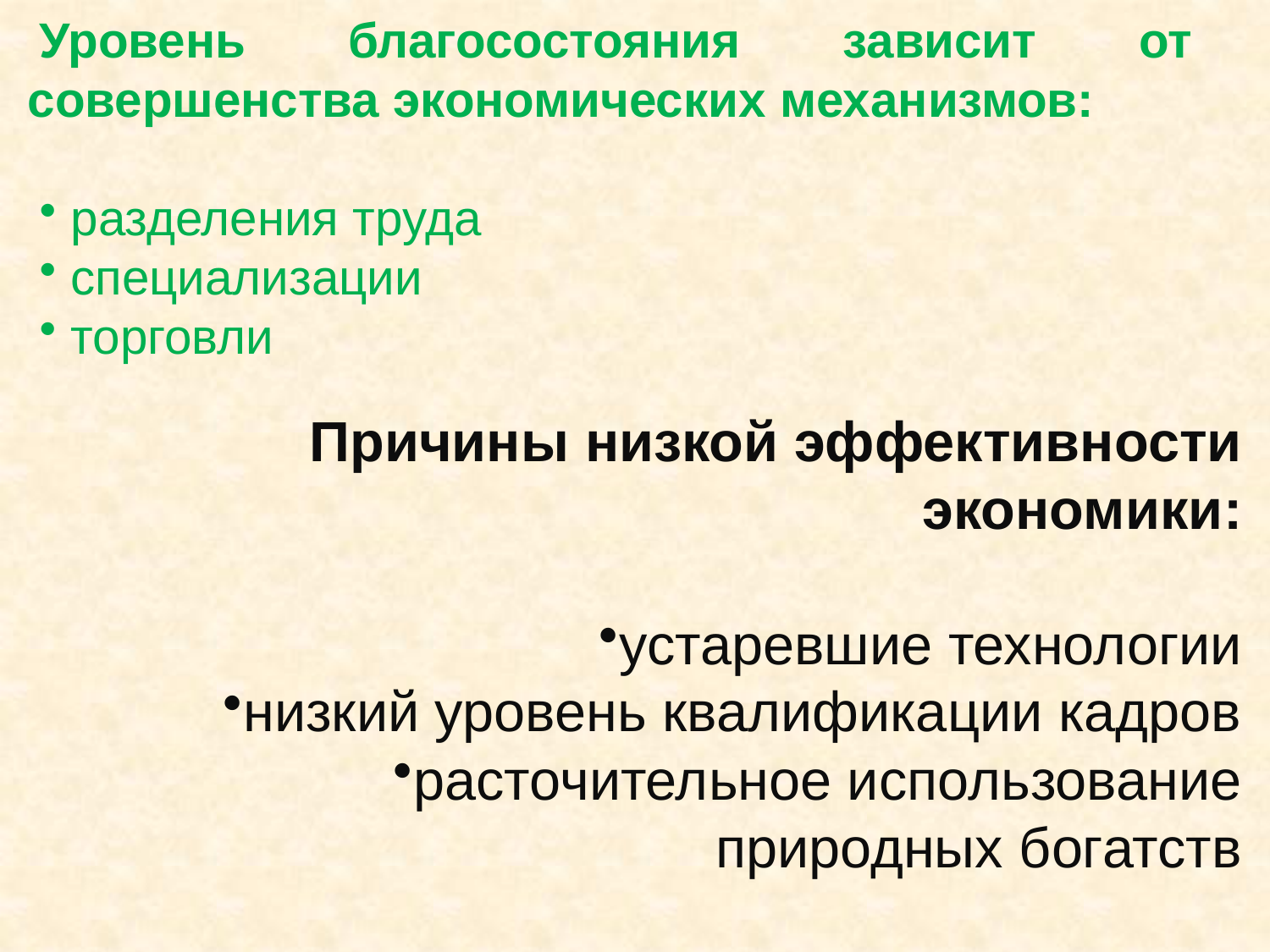

Уровень благосостояния зависит от совершенства экономических механизмов:

 разделения труда
 специализации
 торговли

  Причины низкой эффективности экономики:

устаревшие технологии
низкий уровень квалификации кадров
расточительное использование природных богатств